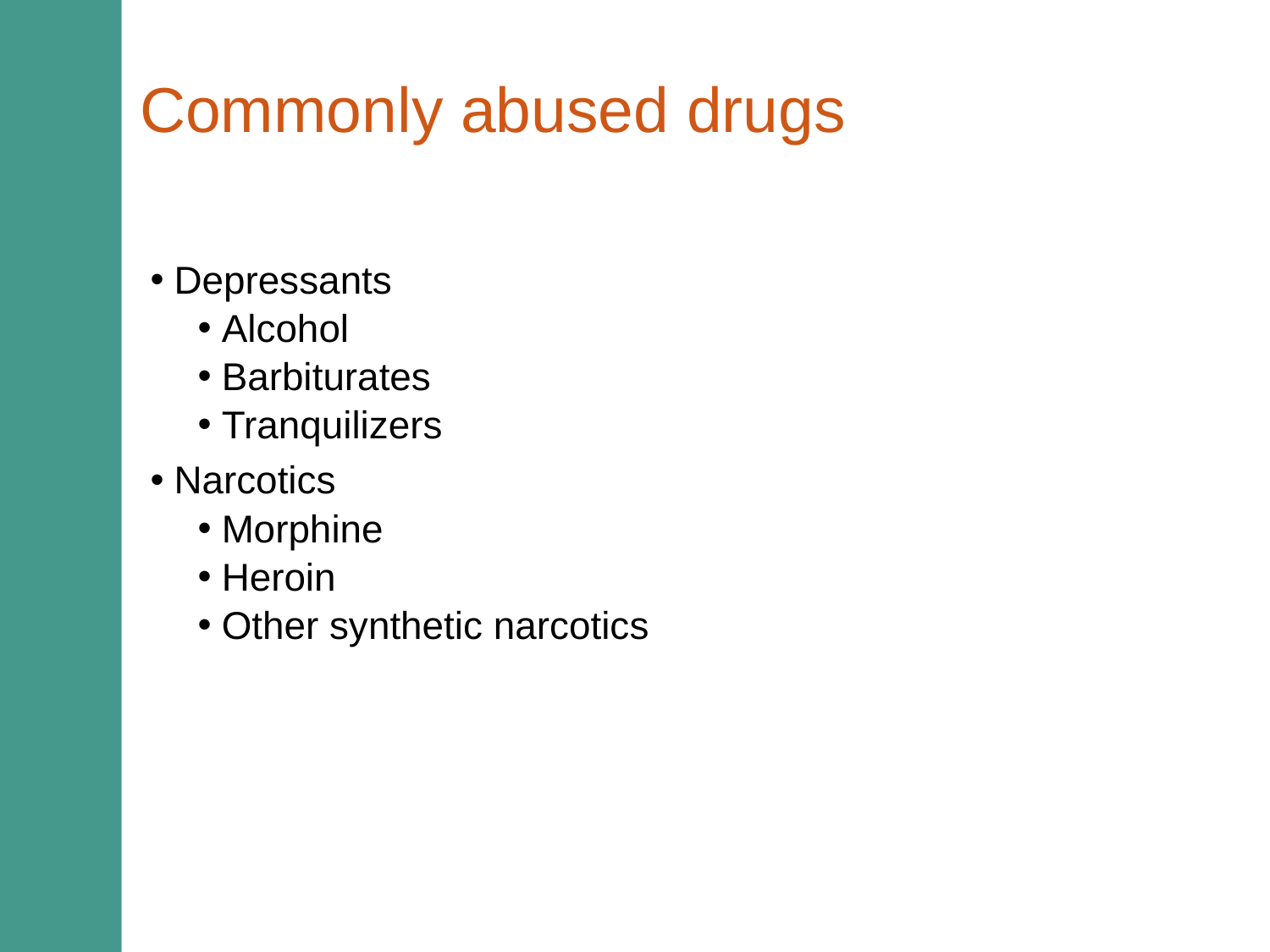

# Commonly abused drugs
Depressants
Alcohol
Barbiturates
Tranquilizers
Narcotics
Morphine
Heroin
Other synthetic narcotics